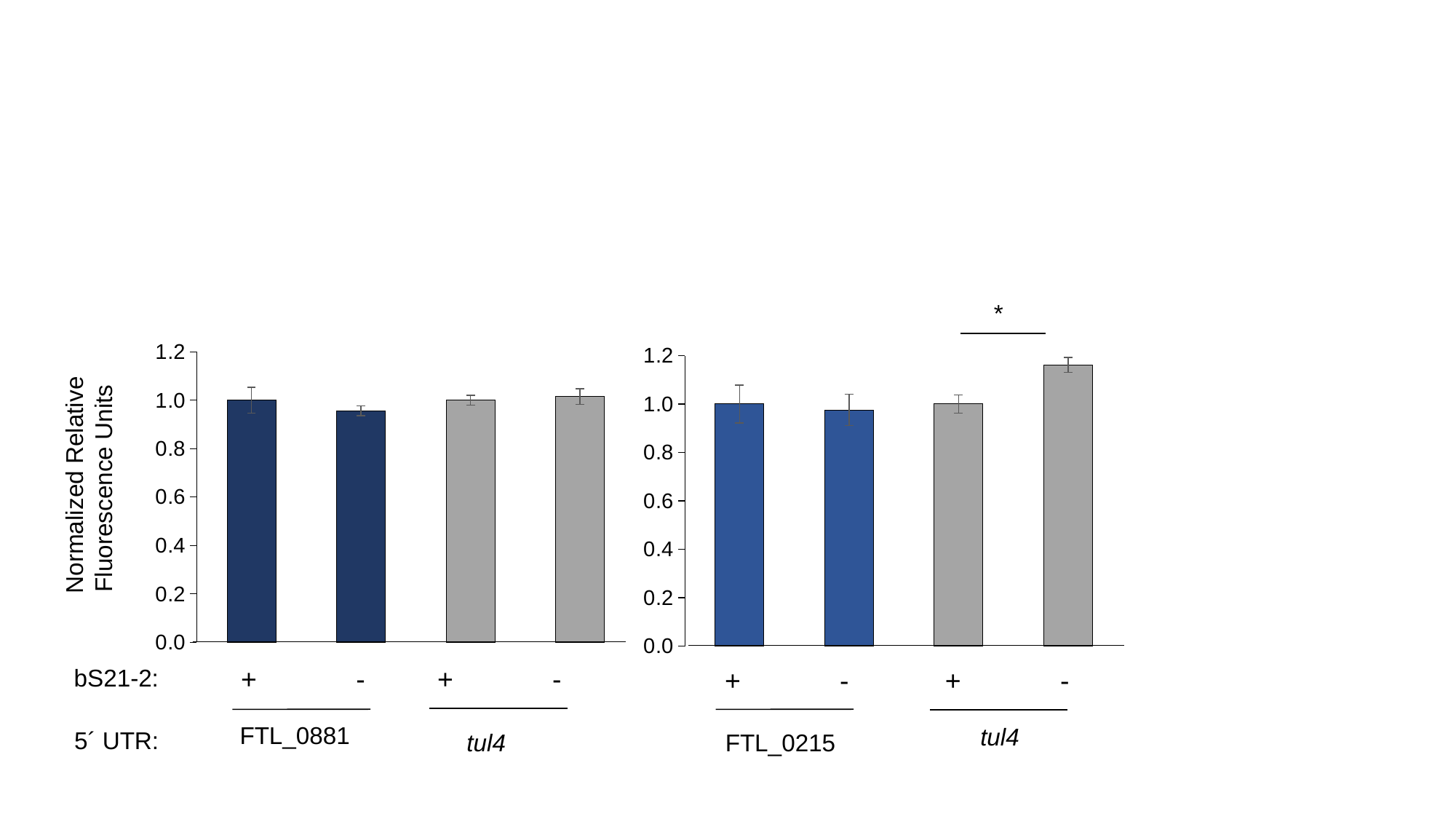

*

 Normalized Relative Fluorescence Units
FTL_0881
+             -
+             -
bS21-2:
+             -
5´ UTR:

### Chart

| Category | Averages |
|---|---|
| LVS FTL_0881 | 1.0 |
| ∆rpsU2 FTL_0881 | 0.9567225080013344 |
| LVS tul4 | 1.0 |
| ∆rpsU2 tul4 | 1.015167102252885 |

### Chart

| Category | Averages |
|---|---|
| LVS FTL_0215 | 1.0 |
| ∆rpsU2 FTL_0215 | 0.9757972447016456 |
| LVS tul4 | 1.0 |
| ∆rpsU2 tul4 | 1.1610231734199694 |
+             -
tul4
tul4
FTL_0215